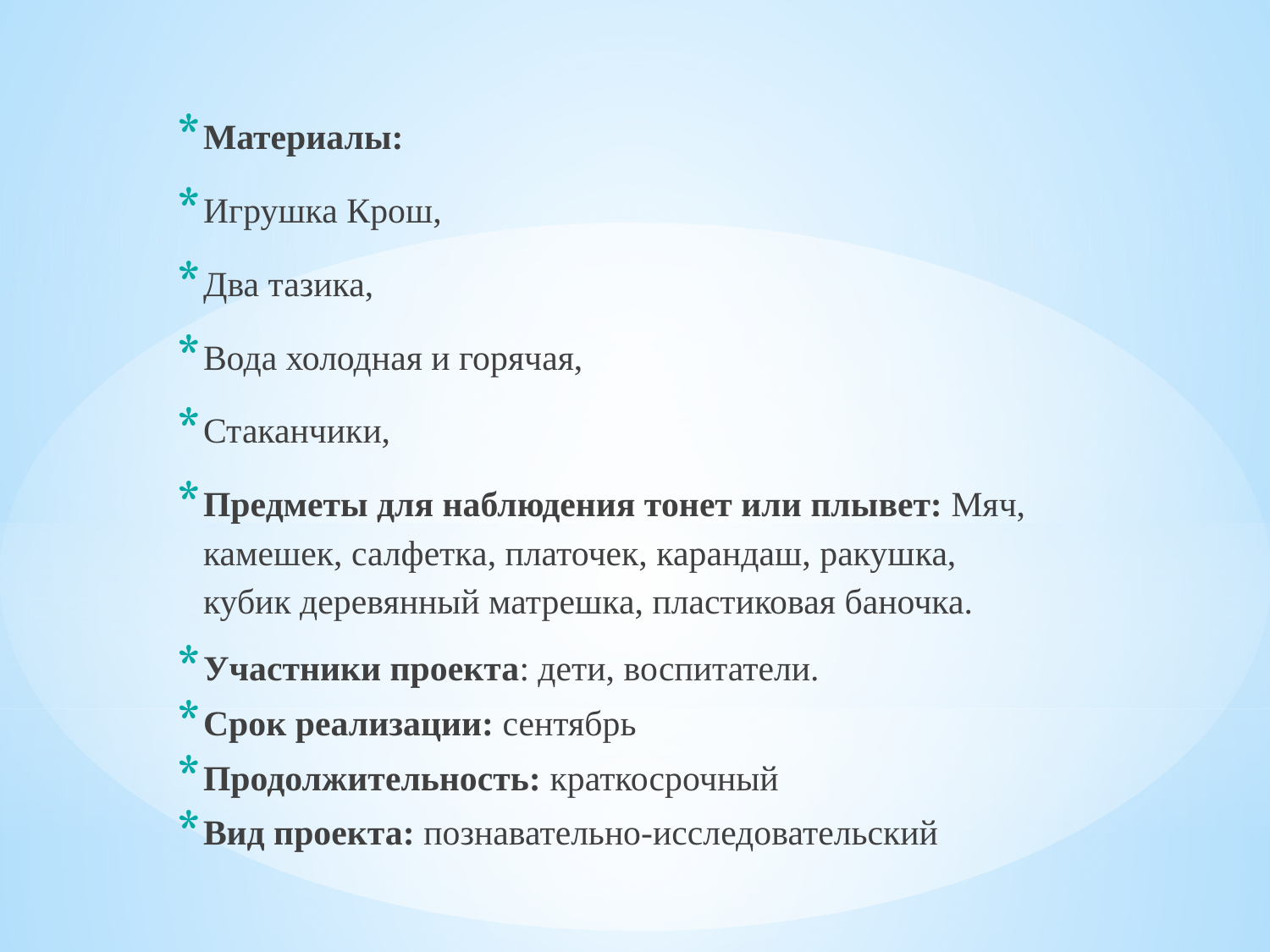

Материалы:
Игрушка Крош,
Два тазика,
Вода холодная и горячая,
Стаканчики,
Предметы для наблюдения тонет или плывет: Мяч, камешек, салфетка, платочек, карандаш, ракушка, кубик деревянный матрешка, пластиковая баночка.
Участники проекта: дети, воспитатели.
Срок реализации: сентябрь
Продолжительность: краткосрочный
Вид проекта: познавательно-исследовательский